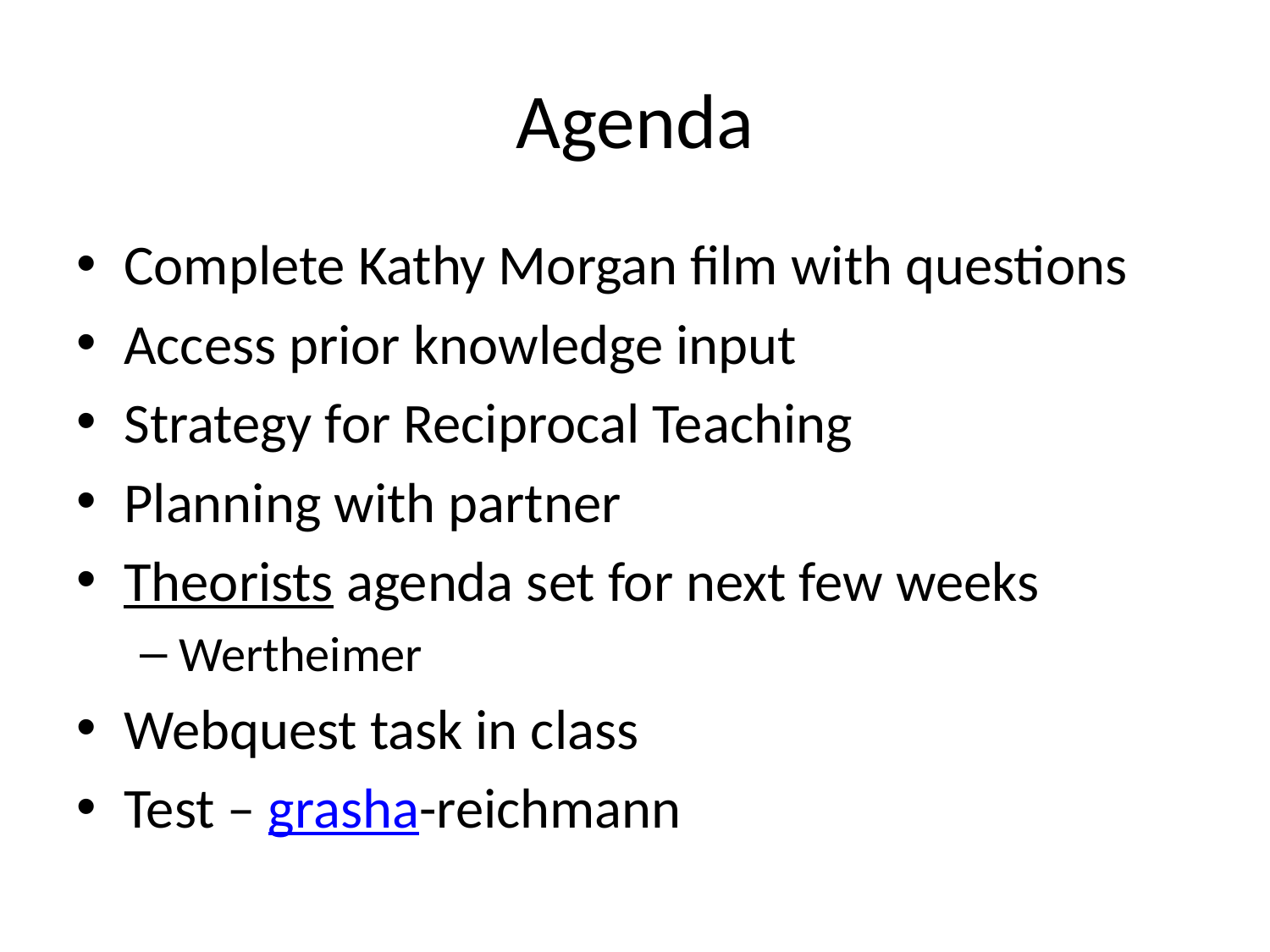

# Agenda
Complete Kathy Morgan film with questions
Access prior knowledge input
Strategy for Reciprocal Teaching
Planning with partner
Theorists agenda set for next few weeks
Wertheimer
Webquest task in class
Test – grasha-reichmann